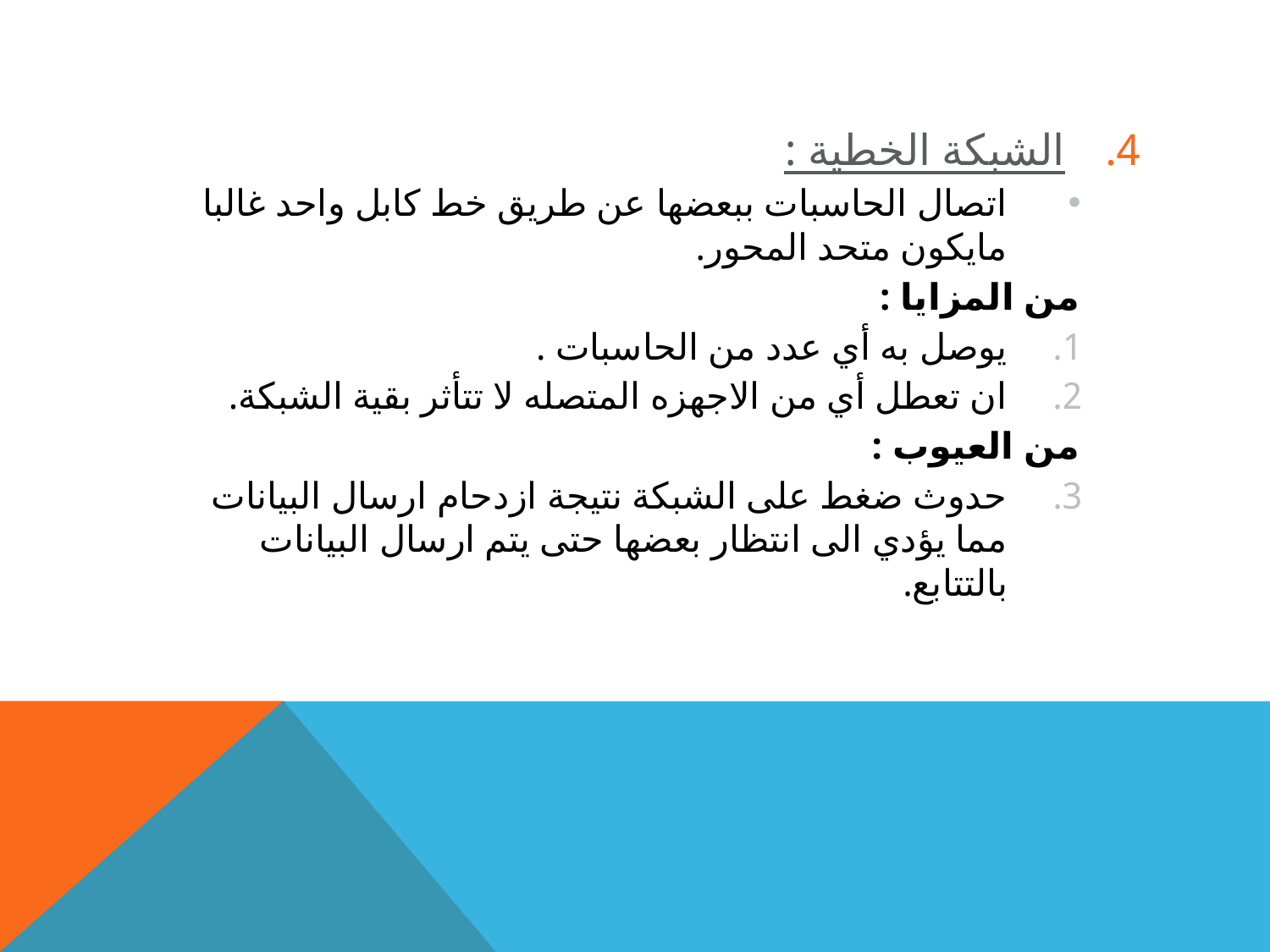

الشبكة الخطية :
اتصال الحاسبات ببعضها عن طريق خط كابل واحد غالبا مايكون متحد المحور.
من المزايا :
يوصل به أي عدد من الحاسبات .
ان تعطل أي من الاجهزه المتصله لا تتأثر بقية الشبكة.
من العيوب :
حدوث ضغط على الشبكة نتيجة ازدحام ارسال البيانات مما يؤدي الى انتظار بعضها حتى يتم ارسال البيانات بالتتابع.